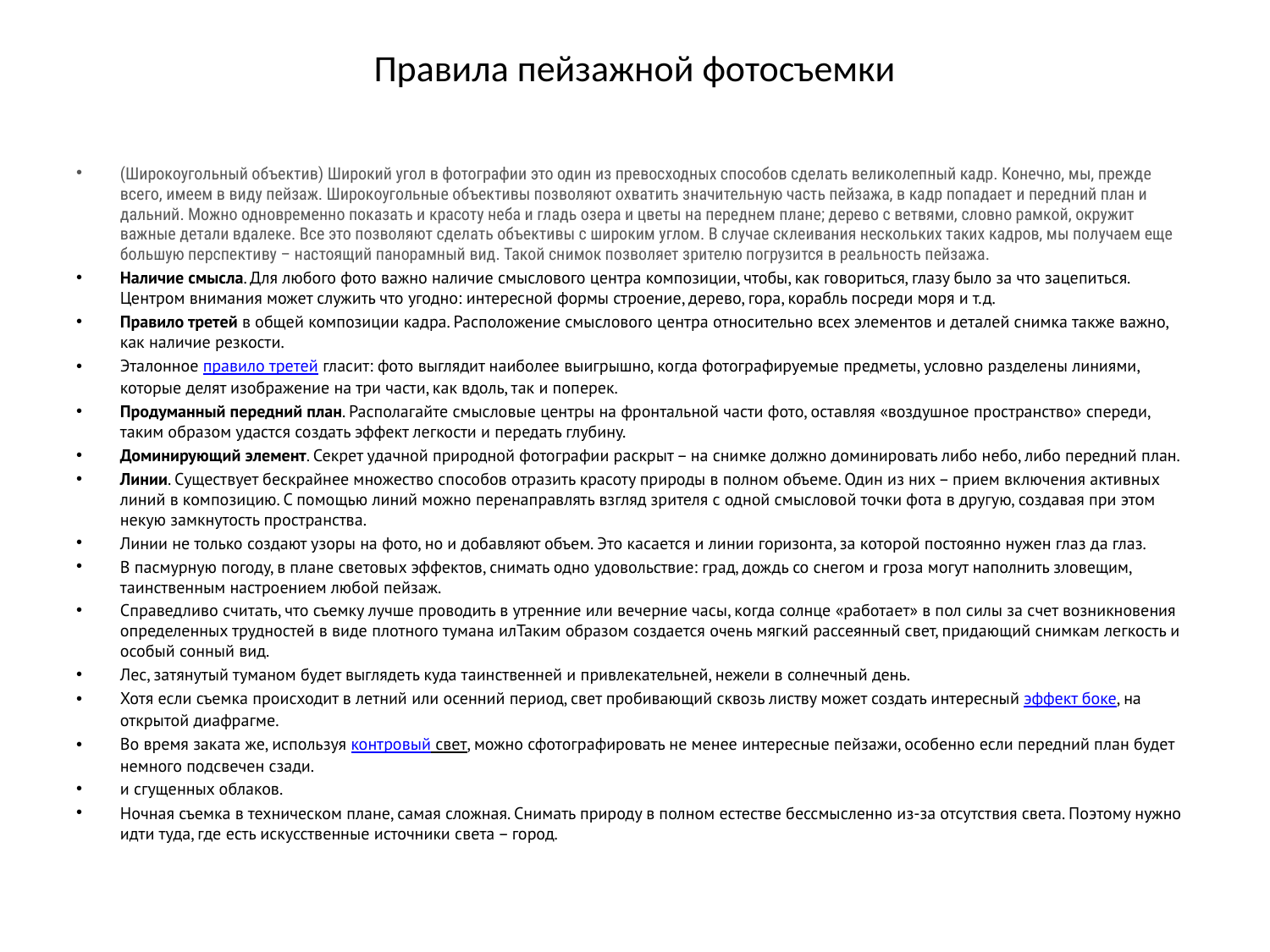

# Правила пейзажной фотосъемки
(Широкоугольный объектив) Широкий угол в фотографии это один из превосходных способов сделать великолепный кадр. Конечно, мы, прежде всего, имеем в виду пейзаж. Широкоугольные объективы позволяют охватить значительную часть пейзажа, в кадр попадает и передний план и дальний. Можно одновременно показать и красоту неба и гладь озера и цветы на переднем плане; дерево с ветвями, словно рамкой, окружит важные детали вдалеке. Все это позволяют сделать объективы с широким углом. В случае склеивания нескольких таких кадров, мы получаем еще большую перспективу – настоящий панорамный вид. Такой снимок позволяет зрителю погрузится в реальность пейзажа.
Наличие смысла. Для любого фото важно наличие смыслового центра композиции, чтобы, как говориться, глазу было за что зацепиться. Центром внимания может служить что угодно: интересной формы строение, дерево, гора, корабль посреди моря и т.д.
Правило третей в общей композиции кадра. Расположение смыслового центра относительно всех элементов и деталей снимка также важно, как наличие резкости.
Эталонное правило третей гласит: фото выглядит наиболее выигрышно, когда фотографируемые предметы, условно разделены линиями, которые делят изображение на три части, как вдоль, так и поперек.
Продуманный передний план. Располагайте смысловые центры на фронтальной части фото, оставляя «воздушное пространство» спереди, таким образом удастся создать эффект легкости и передать глубину.
Доминирующий элемент. Секрет удачной природной фотографии раскрыт – на снимке должно доминировать либо небо, либо передний план.
Линии. Существует бескрайнее множество способов отразить красоту природы в полном объеме. Один из них – прием включения активных линий в композицию. С помощью линий можно перенаправлять взгляд зрителя с одной смысловой точки фота в другую, создавая при этом некую замкнутость пространства.
Линии не только создают узоры на фото, но и добавляют объем. Это касается и линии горизонта, за которой постоянно нужен глаз да глаз.
В пасмурную погоду, в плане световых эффектов, снимать одно удовольствие: град, дождь со снегом и гроза могут наполнить зловещим, таинственным настроением любой пейзаж.
Справедливо считать, что съемку лучше проводить в утренние или вечерние часы, когда солнце «работает» в пол силы за счет возникновения определенных трудностей в виде плотного тумана илТаким образом создается очень мягкий рассеянный свет, придающий снимкам легкость и особый сонный вид.
Лес, затянутый туманом будет выглядеть куда таинственней и привлекательней, нежели в солнечный день.
Хотя если съемка происходит в летний или осенний период, свет пробивающий сквозь листву может создать интересный эффект боке, на открытой диафрагме.
Во время заката же, используя контровый свет, можно сфотографировать не менее интересные пейзажи, особенно если передний план будет немного подсвечен сзади.
и сгущенных облаков.
Ночная съемка в техническом плане, самая сложная. Снимать природу в полном естестве бессмысленно из-за отсутствия света. Поэтому нужно идти туда, где есть искусственные источники света – город.